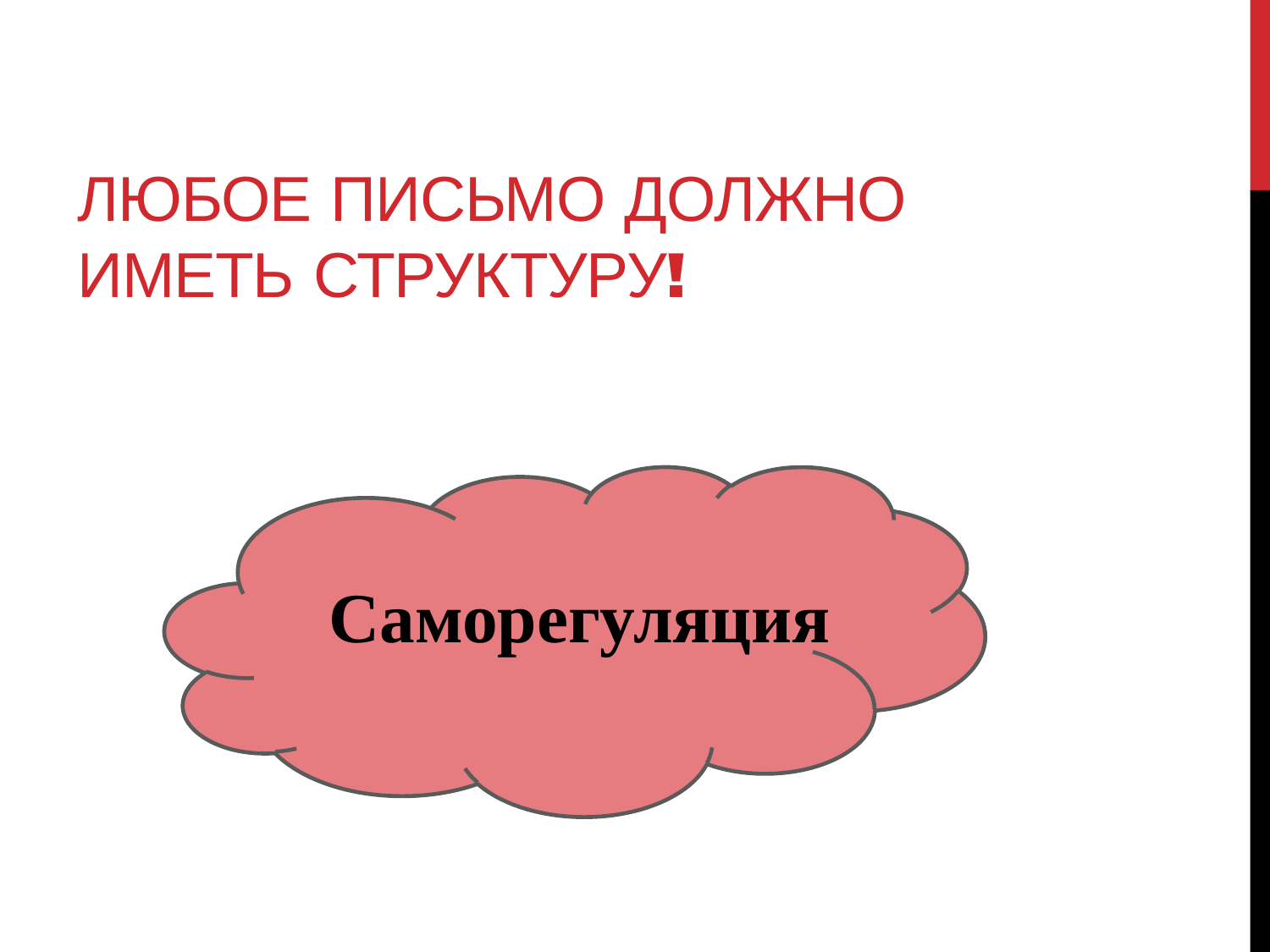

# Любое письмо должно иметь структуру!

Саморегуляция